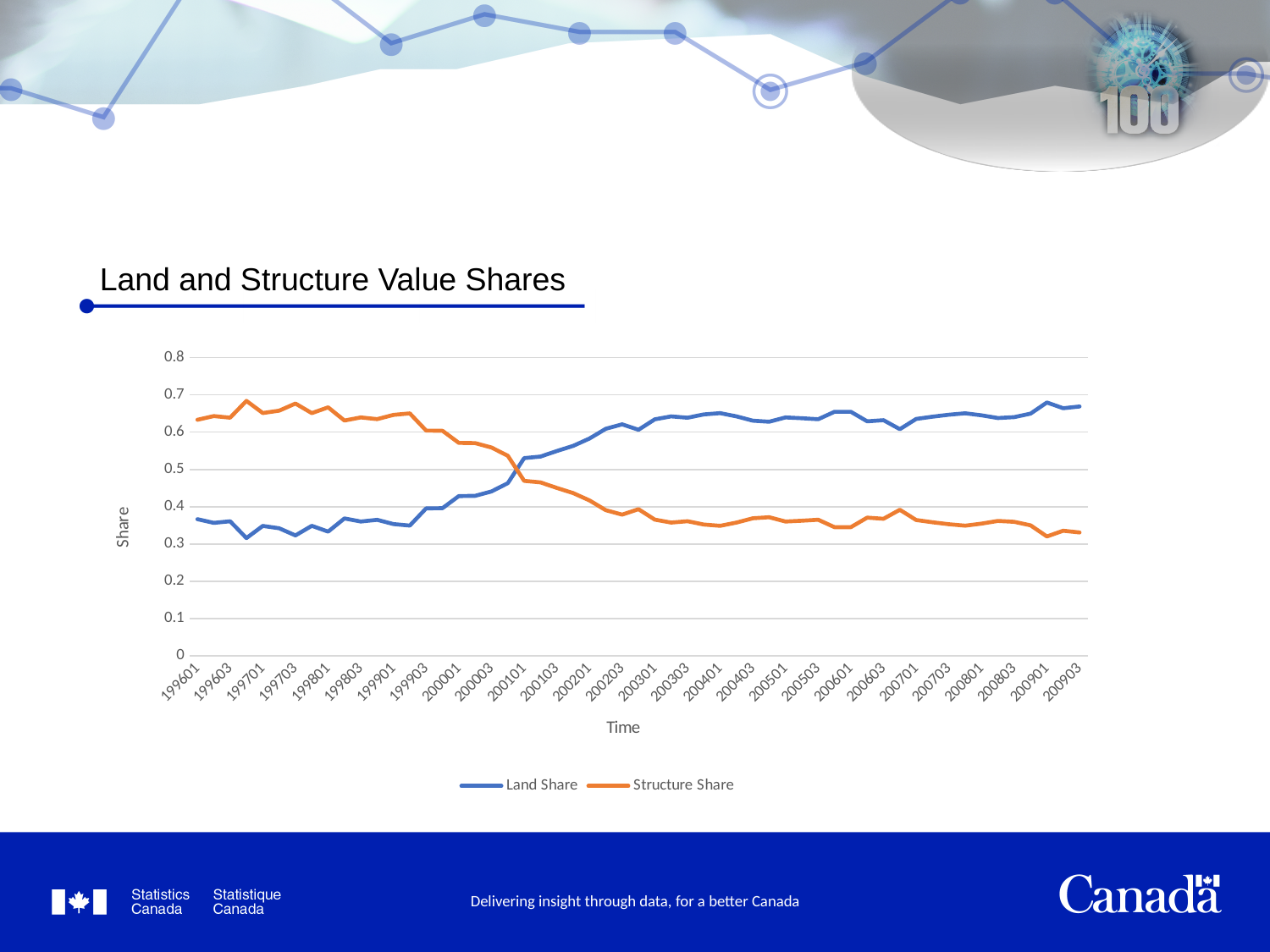

# Land and Structure Value Shares

### Chart

| Category | Land Share | Structure Share |
|---|---|---|
| 199601 | 0.3667357839062749 | 0.6332642160937251 |
| 199602 | 0.35675258494959144 | 0.6432474150504085 |
| 199603 | 0.361059763362028 | 0.638940236637972 |
| 199604 | 0.31600038965888944 | 0.6839996103411106 |
| 199701 | 0.3485509911051484 | 0.6514490088948516 |
| 199702 | 0.34227190169529365 | 0.6577280983047064 |
| 199703 | 0.3231542160497683 | 0.6768457839502318 |
| 199704 | 0.3489274307490858 | 0.6510725692509142 |
| 199801 | 0.33337081112135986 | 0.6666291888786402 |
| 199802 | 0.3686594883346628 | 0.6313405116653371 |
| 199803 | 0.3603573112009611 | 0.6396426887990388 |
| 199804 | 0.36499703309221143 | 0.6350029669077886 |
| 199901 | 0.3535374467090581 | 0.6464625532909419 |
| 199902 | 0.34949848690695534 | 0.6505015130930446 |
| 199903 | 0.3956664639013126 | 0.6043335360986873 |
| 199904 | 0.39619568113834985 | 0.6038043188616501 |
| 200001 | 0.42862112852739326 | 0.5713788714726068 |
| 200002 | 0.42930841330449204 | 0.570691586695508 |
| 200003 | 0.441064656985365 | 0.5589353430146351 |
| 200004 | 0.46332406198721043 | 0.5366759380127896 |
| 200101 | 0.5305573748430295 | 0.4694426251569705 |
| 200102 | 0.5346730413739096 | 0.4653269586260905 |
| 200103 | 0.5495461203101043 | 0.45045387968989575 |
| 200104 | 0.5633178172408911 | 0.43668218275910875 |
| 200201 | 0.5830386308192368 | 0.41696136918076326 |
| 200202 | 0.6091162991706413 | 0.3908837008293587 |
| 200203 | 0.6210984499274925 | 0.37890155007250753 |
| 200204 | 0.6064644013296134 | 0.39353559867038657 |
| 200301 | 0.6345541758299863 | 0.36544582417001376 |
| 200302 | 0.6424018938395388 | 0.3575981061604612 |
| 200303 | 0.638740981714135 | 0.3612590182858651 |
| 200304 | 0.6476305855701321 | 0.352369414429868 |
| 200401 | 0.651203975016383 | 0.34879602498361695 |
| 200402 | 0.6424175099568654 | 0.35758249004313447 |
| 200403 | 0.6308380256225612 | 0.369161974377439 |
| 200404 | 0.6281437652613088 | 0.3718562347386912 |
| 200501 | 0.6395662278644114 | 0.36043377213558864 |
| 200502 | 0.6374305290253129 | 0.362569470974687 |
| 200503 | 0.6348276713880673 | 0.36517232861193266 |
| 200504 | 0.6547762462914005 | 0.3452237537085995 |
| 200601 | 0.6548121268824582 | 0.3451878731175419 |
| 200602 | 0.6290909337577896 | 0.3709090662422104 |
| 200603 | 0.6322343285165787 | 0.36776567148342126 |
| 200604 | 0.608049597278089 | 0.39195040272191095 |
| 200701 | 0.6355527683212886 | 0.3644472316787115 |
| 200702 | 0.641606819559271 | 0.358393180440729 |
| 200703 | 0.6468951804036106 | 0.3531048195963894 |
| 200704 | 0.6507473903968204 | 0.34925260960317955 |
| 200801 | 0.6452042374802267 | 0.35479576251977324 |
| 200802 | 0.6380506811747744 | 0.3619493188252256 |
| 200803 | 0.6403816773050333 | 0.3596183226949667 |
| 200804 | 0.6497964944445691 | 0.3502035055554309 |
| 200901 | 0.6797105387361626 | 0.32028946126383745 |
| 200902 | 0.6642727431481862 | 0.3357272568518138 |
| 200903 | 0.6689215731136493 | 0.3310784268863507 |